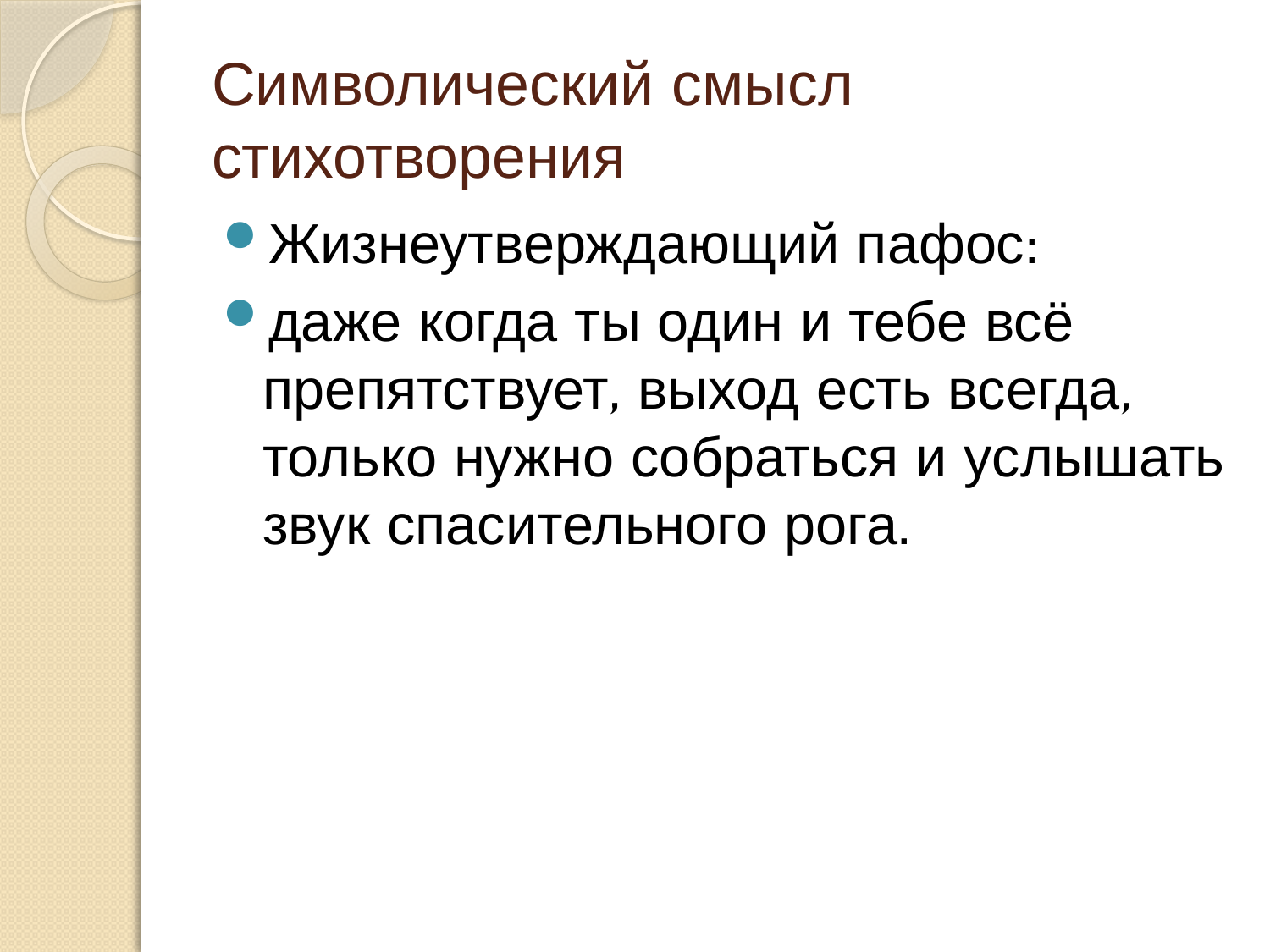

# Символический смысл стихотворения
Жизнеутверждающий пафос:
даже когда ты один и тебе всё препятствует, выход есть всегда, только нужно собраться и услышать звук спасительного рога.